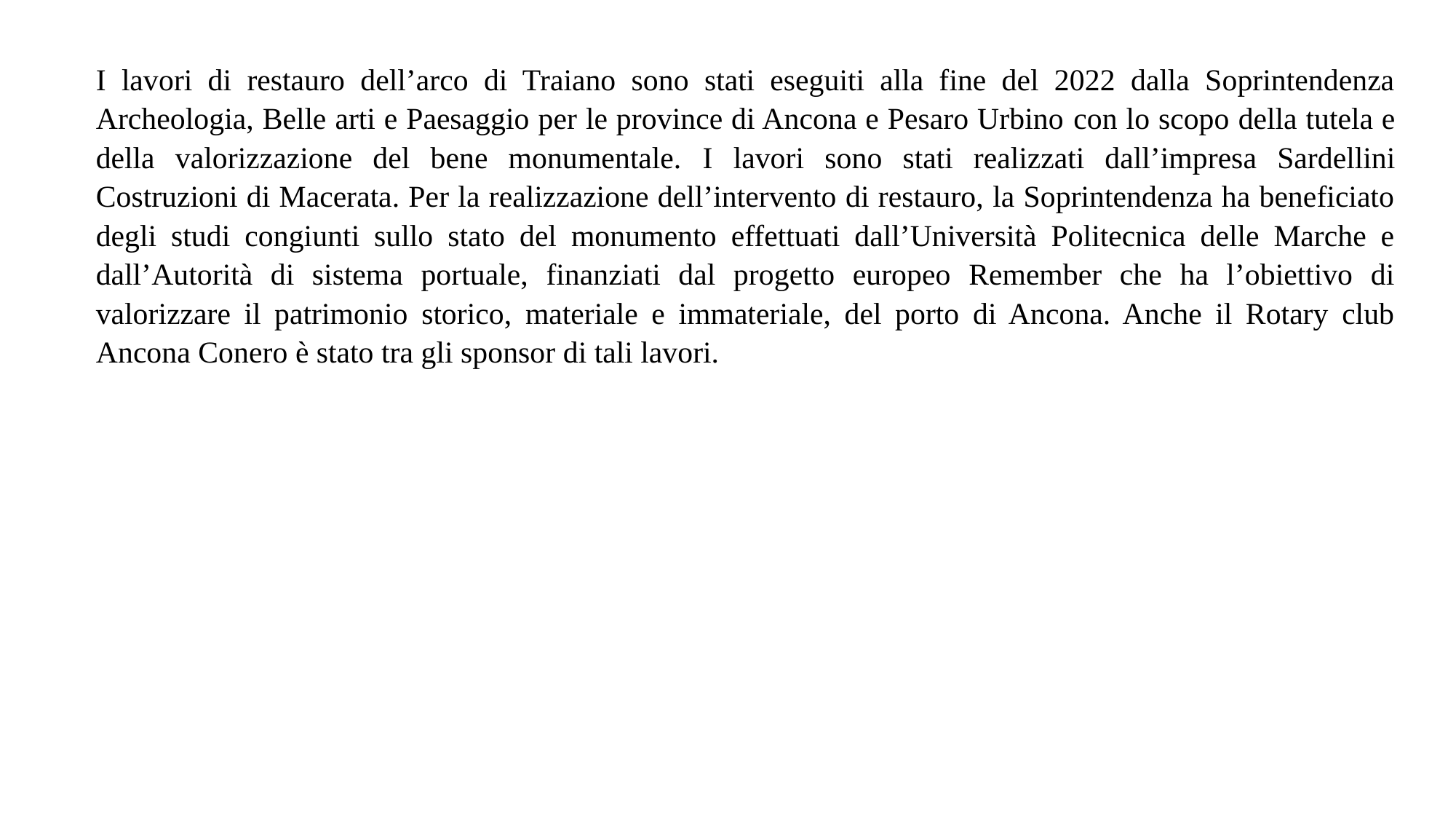

I lavori di restauro dell’arco di Traiano sono stati eseguiti alla fine del 2022 dalla Soprintendenza Archeologia, Belle arti e Paesaggio per le province di Ancona e Pesaro Urbino con lo scopo della tutela e della valorizzazione del bene monumentale. I lavori sono stati realizzati dall’impresa Sardellini Costruzioni di Macerata. Per la realizzazione dell’intervento di restauro, la Soprintendenza ha beneficiato degli studi congiunti sullo stato del monumento effettuati dall’Università Politecnica delle Marche e dall’Autorità di sistema portuale, finanziati dal progetto europeo Remember che ha l’obiettivo di valorizzare il patrimonio storico, materiale e immateriale, del porto di Ancona. Anche il Rotary club Ancona Conero è stato tra gli sponsor di tali lavori.